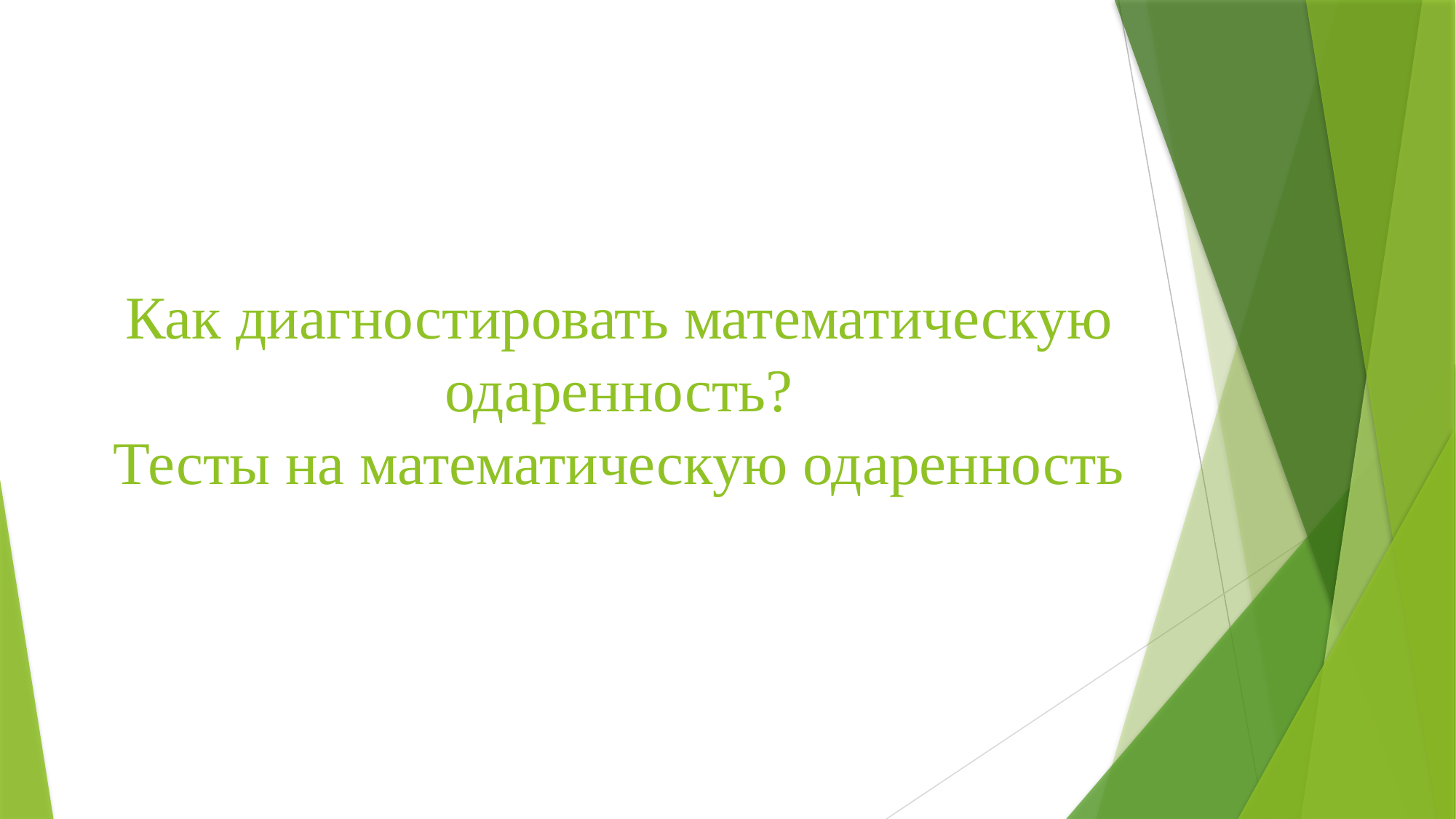

# Как диагностировать математическую одаренность? Тесты на математическую одаренность